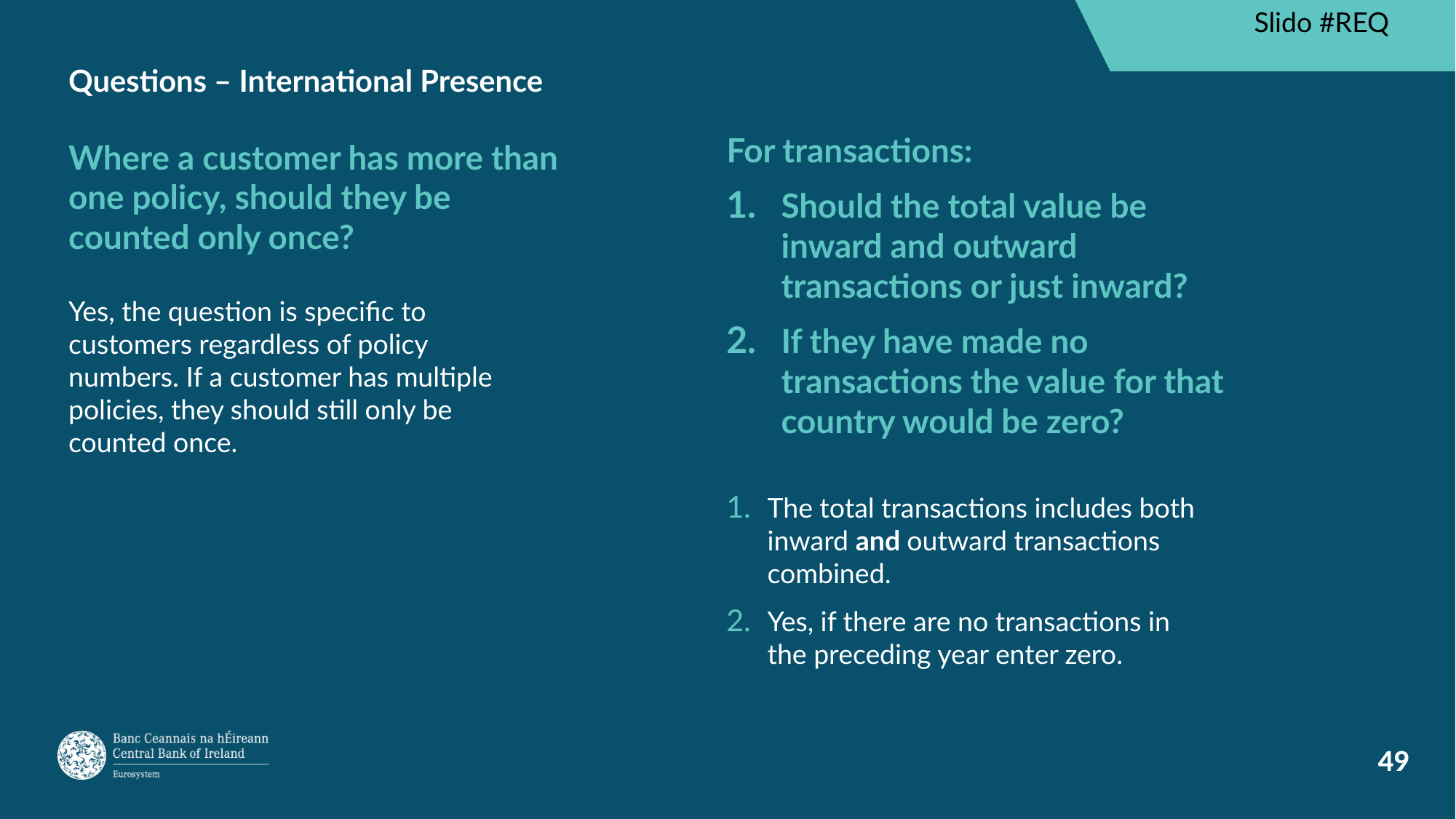

Slido #REQ
# Questions – International Presence
Where a customer has more than one policy, should they be counted only once?
For transactions:
Should the total value be inward and outward transactions or just inward?
If they have made no transactions the value for that country would be zero?
Yes, the question is specific to customers regardless of policy numbers. If a customer has multiple policies, they should still only be counted once.
The total transactions includes both inward and outward transactions combined.
Yes, if there are no transactions in the preceding year enter zero.